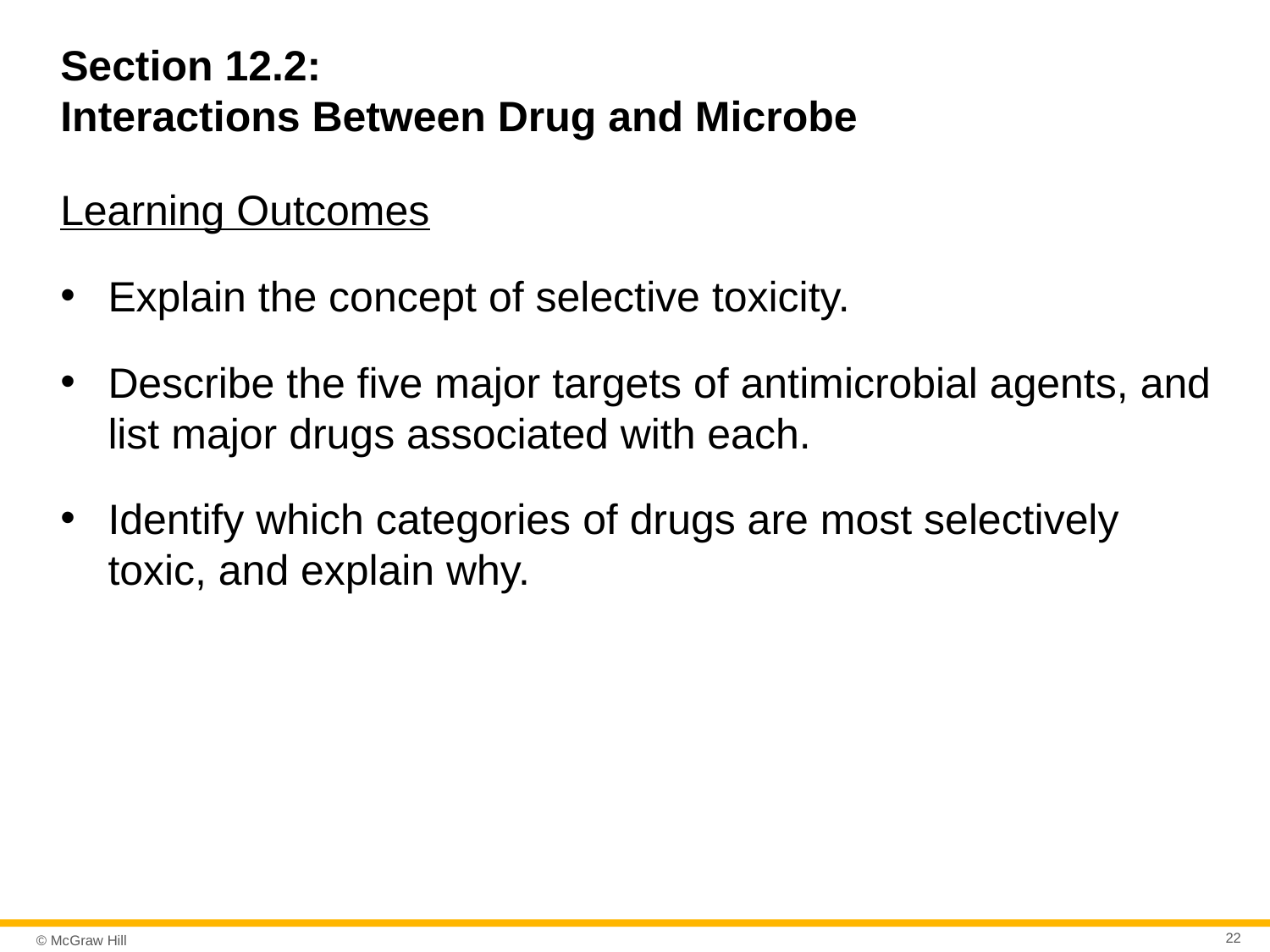

# Section 12.2: Interactions Between Drug and Microbe
Learning Outcomes
Explain the concept of selective toxicity.
Describe the five major targets of antimicrobial agents, and list major drugs associated with each.
Identify which categories of drugs are most selectively toxic, and explain why.